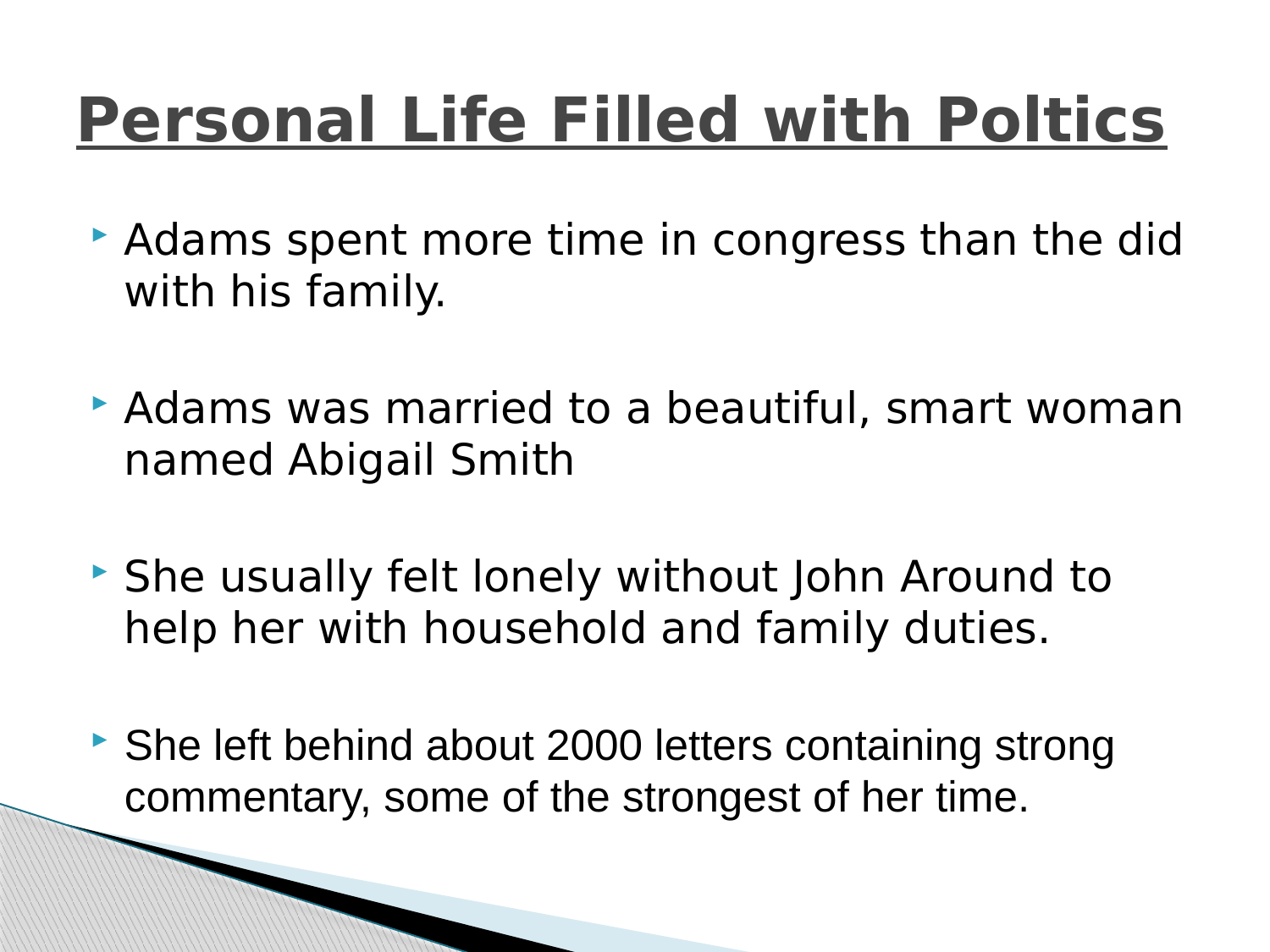

# Personal Life Filled with Poltics
Adams spent more time in congress than the did with his family.

Adams was married to a beautiful, smart woman named Abigail Smith

She usually felt lonely without John Around to help her with household and family duties.

She left behind about 2000 letters containing strong commentary, some of the strongest of her time.